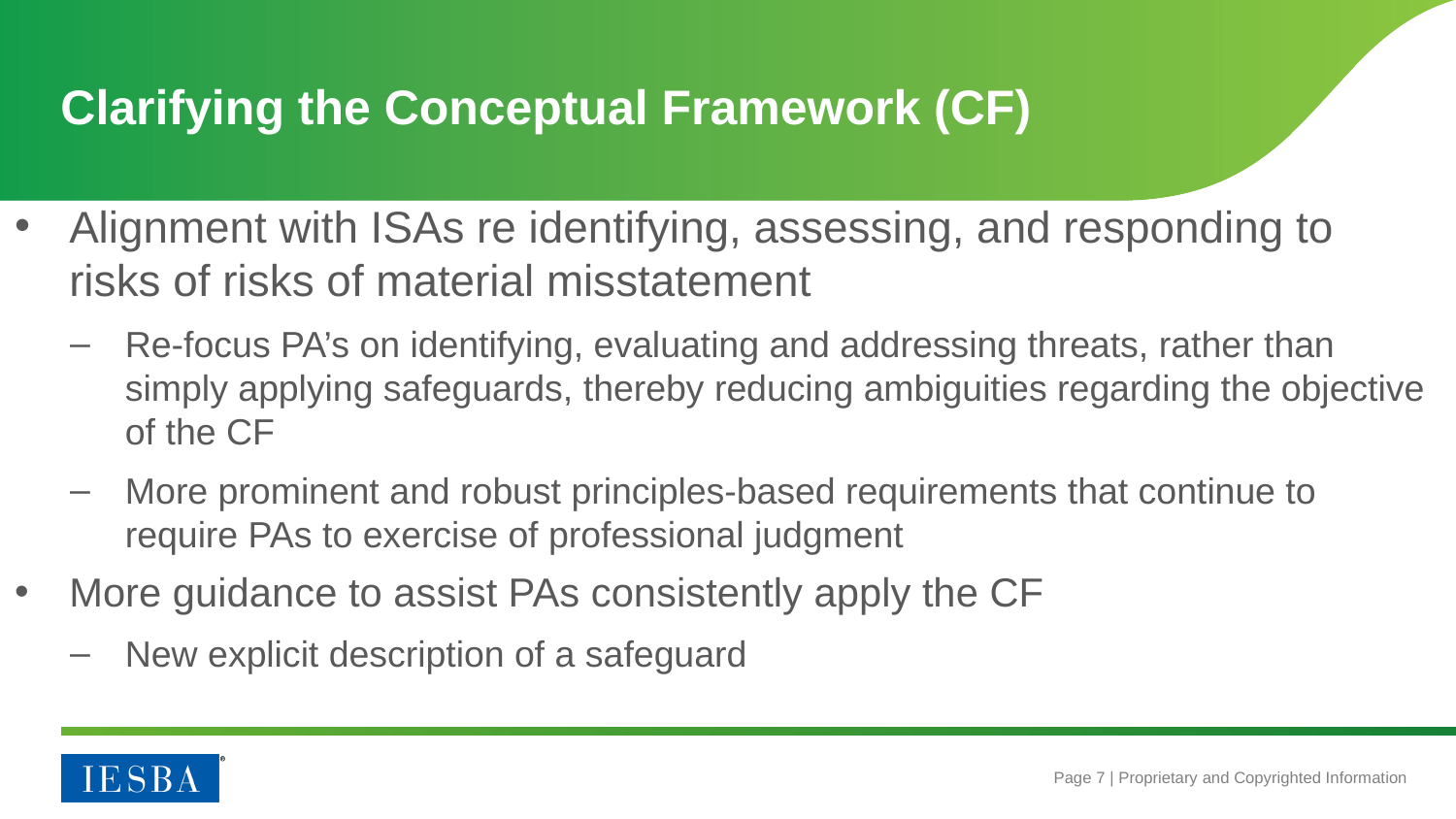

# Clarifying the Conceptual Framework (CF)
Alignment with ISAs re identifying, assessing, and responding to risks of risks of material misstatement
Re-focus PA’s on identifying, evaluating and addressing threats, rather than simply applying safeguards, thereby reducing ambiguities regarding the objective of the CF
More prominent and robust principles-based requirements that continue to require PAs to exercise of professional judgment
More guidance to assist PAs consistently apply the CF
New explicit description of a safeguard